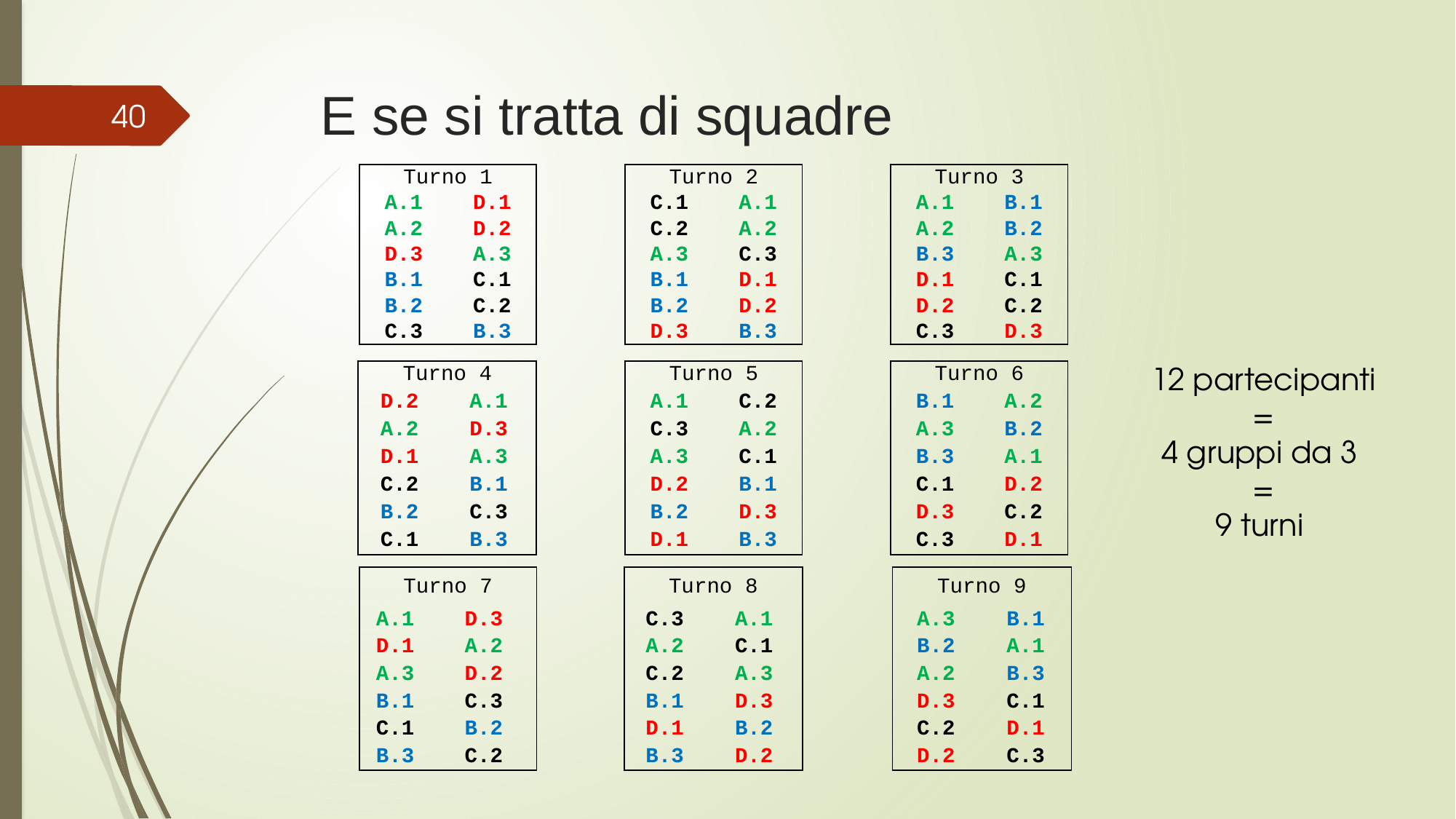

# E se si tratta di squadre
40
| Turno 1 |  |  | Turno 2 |  |  | Turno 3 |  |
| --- | --- | --- | --- | --- | --- | --- | --- |
| A.1 | D.1 |  | C.1 | A.1 |  | A.1 | B.1 |
| A.2 | D.2 |  | C.2 | A.2 |  | A.2 | B.2 |
| D.3 | A.3 |  | A.3 | C.3 |  | B.3 | A.3 |
| B.1 | C.1 |  | B.1 | D.1 |  | D.1 | C.1 |
| B.2 | C.2 |  | B.2 | D.2 |  | D.2 | C.2 |
| C.3 | B.3 |  | D.3 | B.3 |  | C.3 | D.3 |
12 partecipanti
=
4 gruppi da 3
=
9 turni
| Turno 4 |  |  | Turno 5 |  |  | Turno 6 |  |
| --- | --- | --- | --- | --- | --- | --- | --- |
| D.2 | A.1 |  | A.1 | C.2 |  | B.1 | A.2 |
| A.2 | D.3 |  | C.3 | A.2 |  | A.3 | B.2 |
| D.1 | A.3 |  | A.3 | C.1 |  | B.3 | A.1 |
| C.2 | B.1 |  | D.2 | B.1 |  | C.1 | D.2 |
| B.2 | C.3 |  | B.2 | D.3 |  | D.3 | C.2 |
| C.1 | B.3 |  | D.1 | B.3 |  | C.3 | D.1 |
| Turno 7 |  |  | Turno 8 |  |  | Turno 9 |  |
| --- | --- | --- | --- | --- | --- | --- | --- |
| A.1 | D.3 |  | C.3 | A.1 |  | A.3 | B.1 |
| D.1 | A.2 |  | A.2 | C.1 |  | B.2 | A.1 |
| A.3 | D.2 |  | C.2 | A.3 |  | A.2 | B.3 |
| B.1 | C.3 |  | B.1 | D.3 |  | D.3 | C.1 |
| C.1 | B.2 |  | D.1 | B.2 |  | C.2 | D.1 |
| B.3 | C.2 |  | B.3 | D.2 |  | D.2 | C.3 |